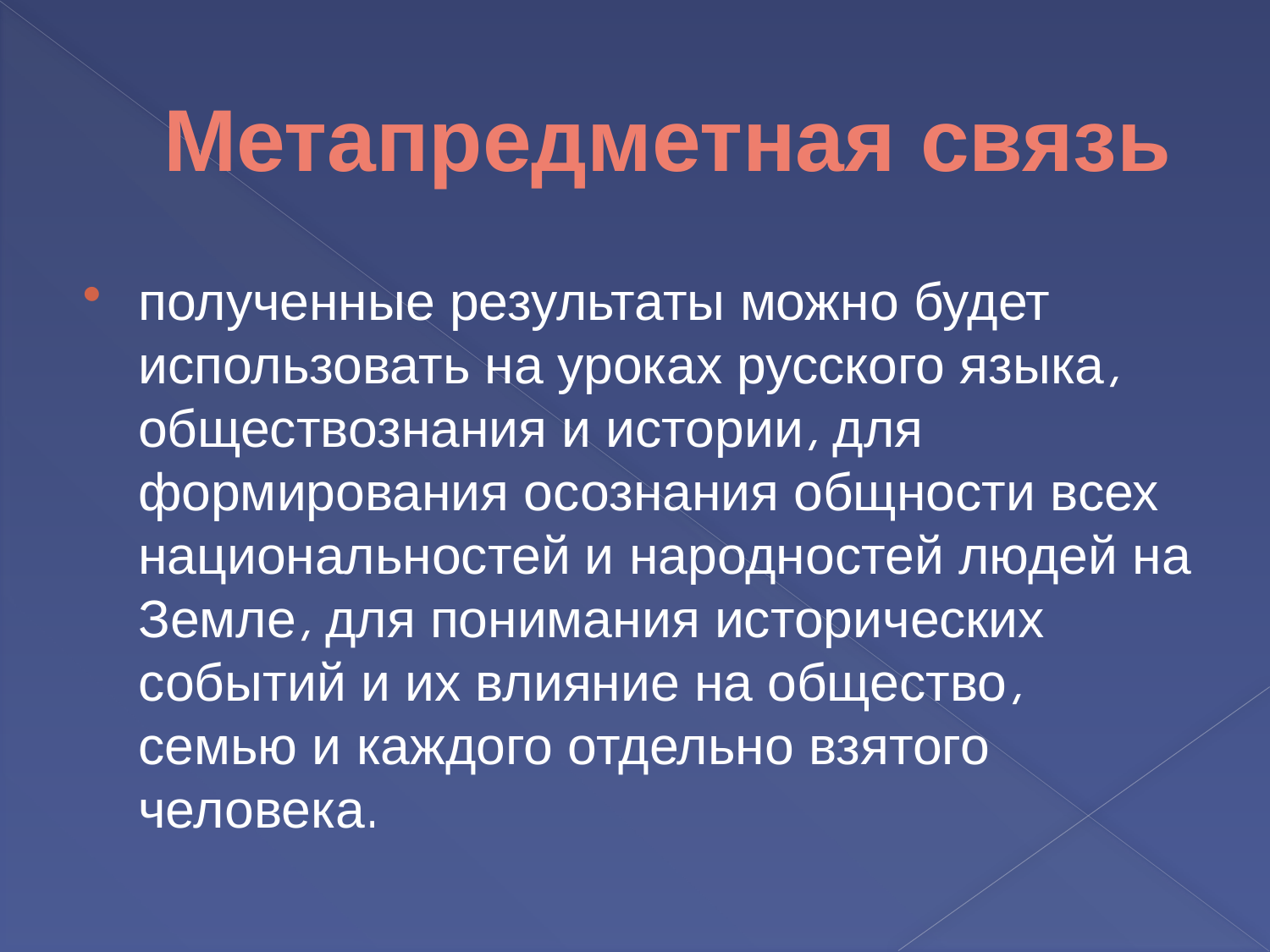

# Метапредметная связь
полученные результаты можно будет использовать на уроках русского языка, обществознания и истории, для формирования осознания общности всех национальностей и народностей людей на Земле, для понимания исторических событий и их влияние на общество, семью и каждого отдельно взятого человека.